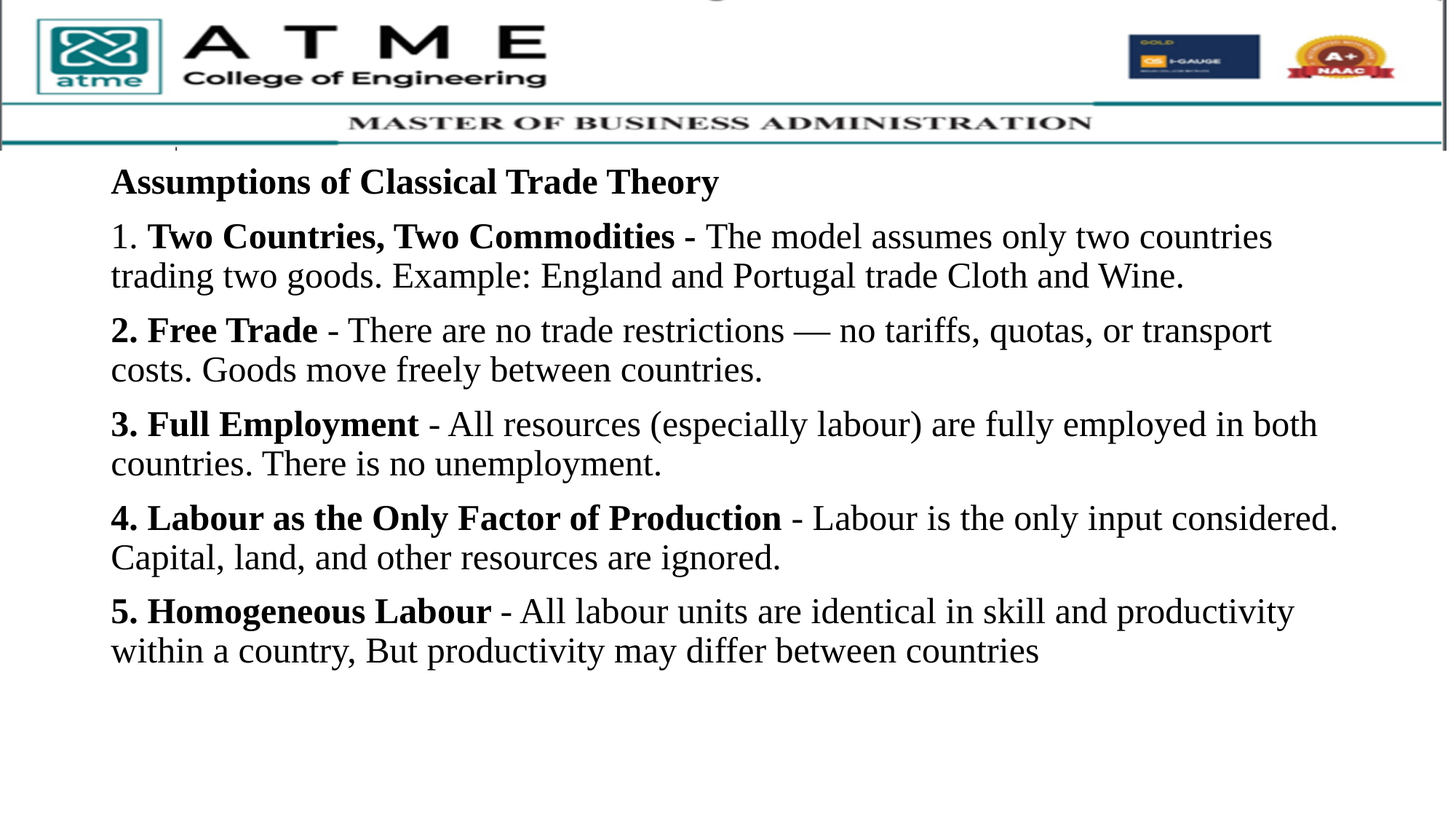

Assumptions of Classical Trade Theory
1. Two Countries, Two Commodities - The model assumes only two countries trading two goods. Example: England and Portugal trade Cloth and Wine.
2. Free Trade - There are no trade restrictions — no tariffs, quotas, or transport costs. Goods move freely between countries.
3. Full Employment - All resources (especially labour) are fully employed in both countries. There is no unemployment.
4. Labour as the Only Factor of Production - Labour is the only input considered. Capital, land, and other resources are ignored.
5. Homogeneous Labour - All labour units are identical in skill and productivity within a country, But productivity may differ between countries